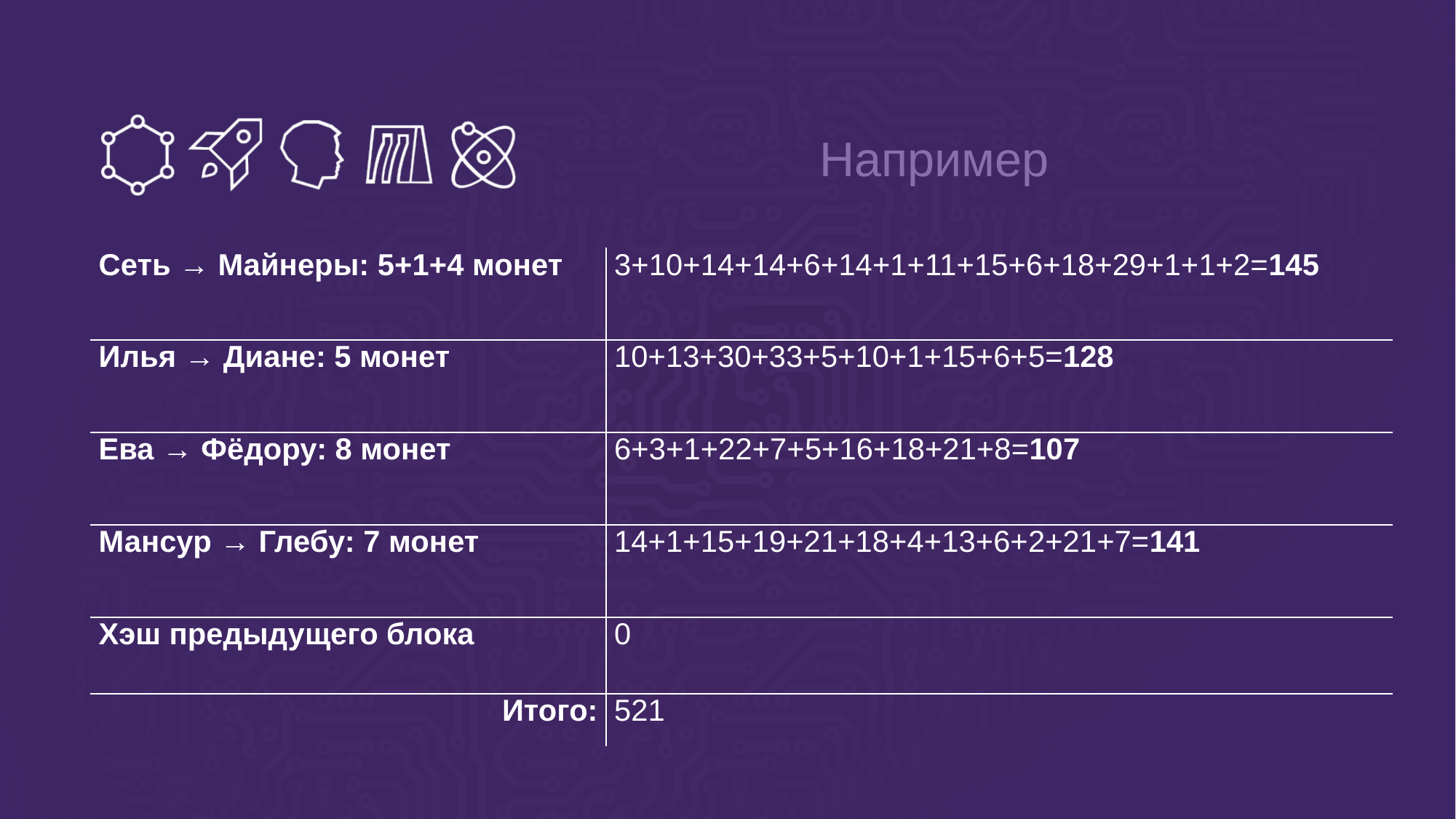

Например
| Сеть → Майнеры: 5+1+4 монет | 3+10+14+14+6+14+1+11+15+6+18+29+1+1+2=145 |
| --- | --- |
| Илья → Диане: 5 монет | 10+13+30+33+5+10+1+15+6+5=128 |
| Ева → Фёдору: 8 монет | 6+3+1+22+7+5+16+18+21+8=107 |
| Мансур → Глебу: 7 монет | 14+1+15+19+21+18+4+13+6+2+21+7=141 |
| Хэш предыдущего блока | 0 |
| Итого: | 521 |